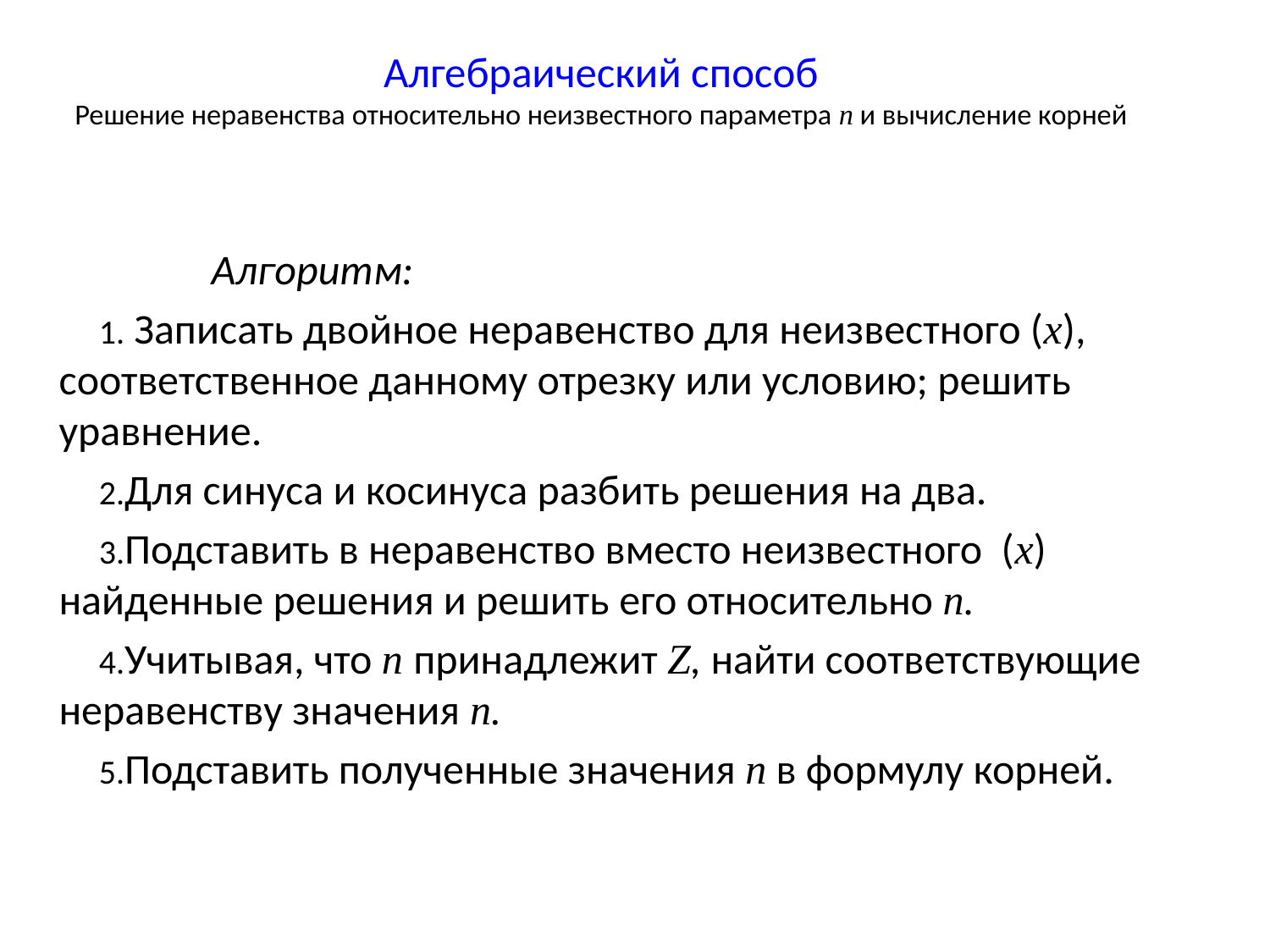

# Алгебраический способ Решение неравенства относительно неизвестного параметра n и вычисление корней
                Алгоритм:
 Записать двойное неравенство для неизвестного (x), соответственное данному отрезку или условию; решить уравнение.
Для синуса и косинуса разбить решения на два.
Подставить в неравенство вместо неизвестного  (x) найденные решения и решить его относительно n.
Учитывая, что n принадлежит Z, найти соответствующие неравенству значения n.
Подставить полученные значения n в формулу корней.